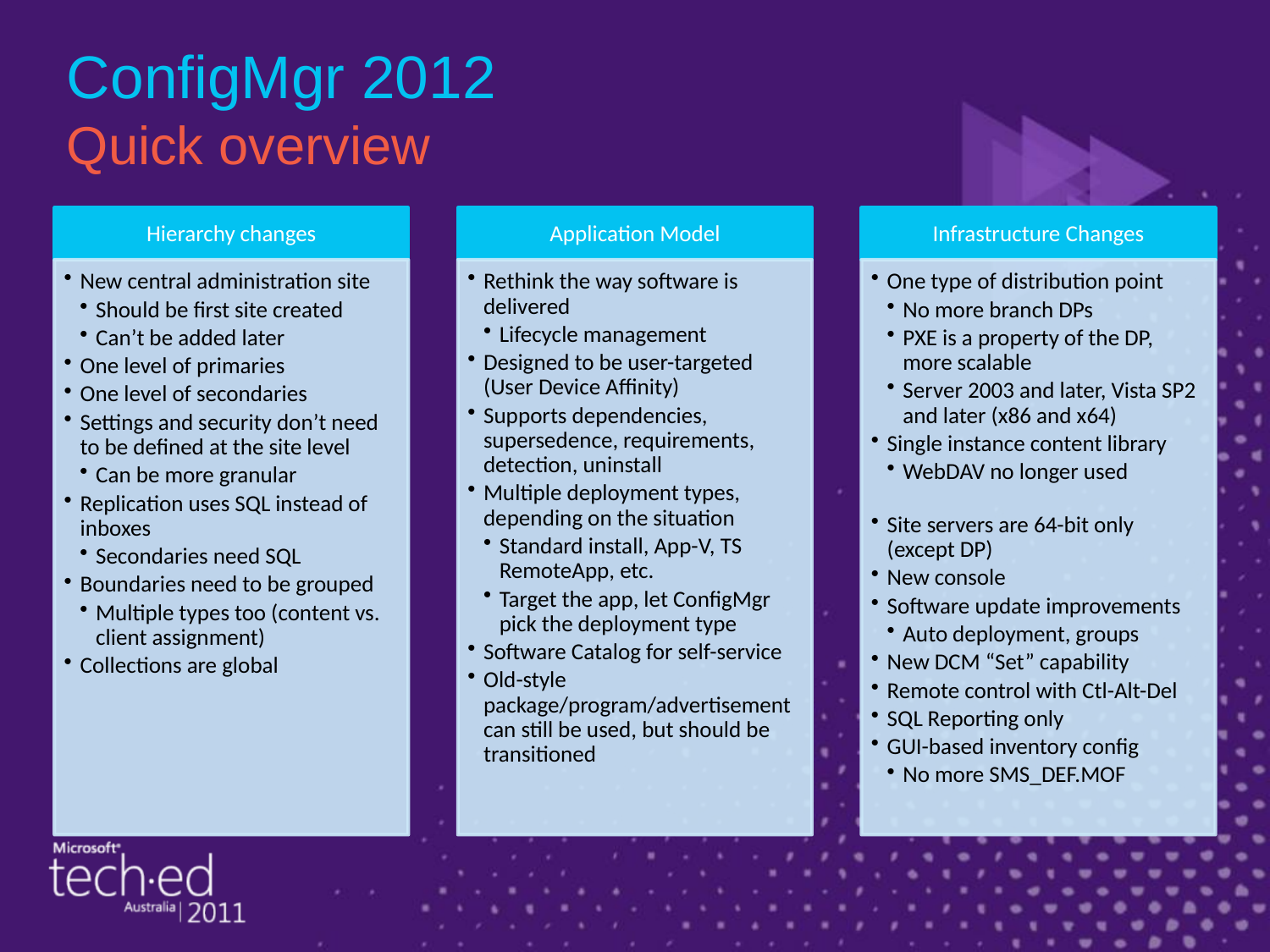

# ConfigMgr 2012 Quick overview
Hierarchy changes
New central administration site
Should be first site created
Can’t be added later
One level of primaries
One level of secondaries
Settings and security don’t need to be defined at the site level
Can be more granular
Replication uses SQL instead of inboxes
Secondaries need SQL
Boundaries need to be grouped
Multiple types too (content vs. client assignment)
Collections are global
Application Model
Rethink the way software is delivered
Lifecycle management
Designed to be user-targeted (User Device Affinity)
Supports dependencies, supersedence, requirements, detection, uninstall
Multiple deployment types, depending on the situation
Standard install, App-V, TS RemoteApp, etc.
Target the app, let ConfigMgr pick the deployment type
Software Catalog for self-service
Old-style package/program/advertisement can still be used, but should be transitioned
Infrastructure Changes
One type of distribution point
No more branch DPs
PXE is a property of the DP, more scalable
Server 2003 and later, Vista SP2 and later (x86 and x64)
Single instance content library
WebDAV no longer used
Site servers are 64-bit only (except DP)
New console
Software update improvements
Auto deployment, groups
New DCM “Set” capability
Remote control with Ctl-Alt-Del
SQL Reporting only
GUI-based inventory config
No more SMS_DEF.MOF